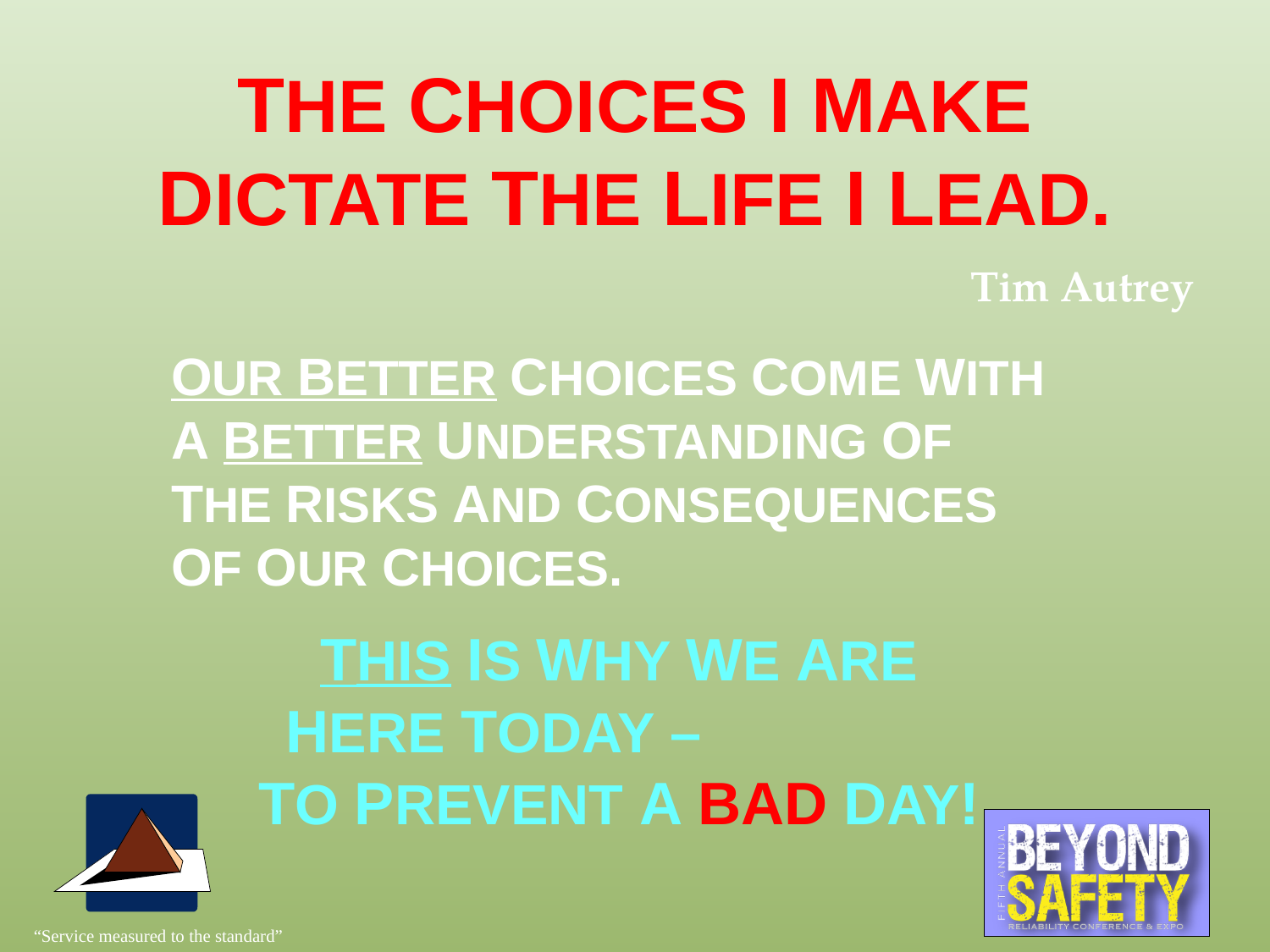

# THE CHOICES I MAKE DICTATE THE LIFE I LEAD.
Tim Autrey
OUR BETTER CHOICES COME WITH A BETTER UNDERSTANDING OF THE RISKS AND CONSEQUENCES OF OUR CHOICES.
THIS IS WHY WE ARE HERE TODAY –                 TO PREVENT A BAD DAY!